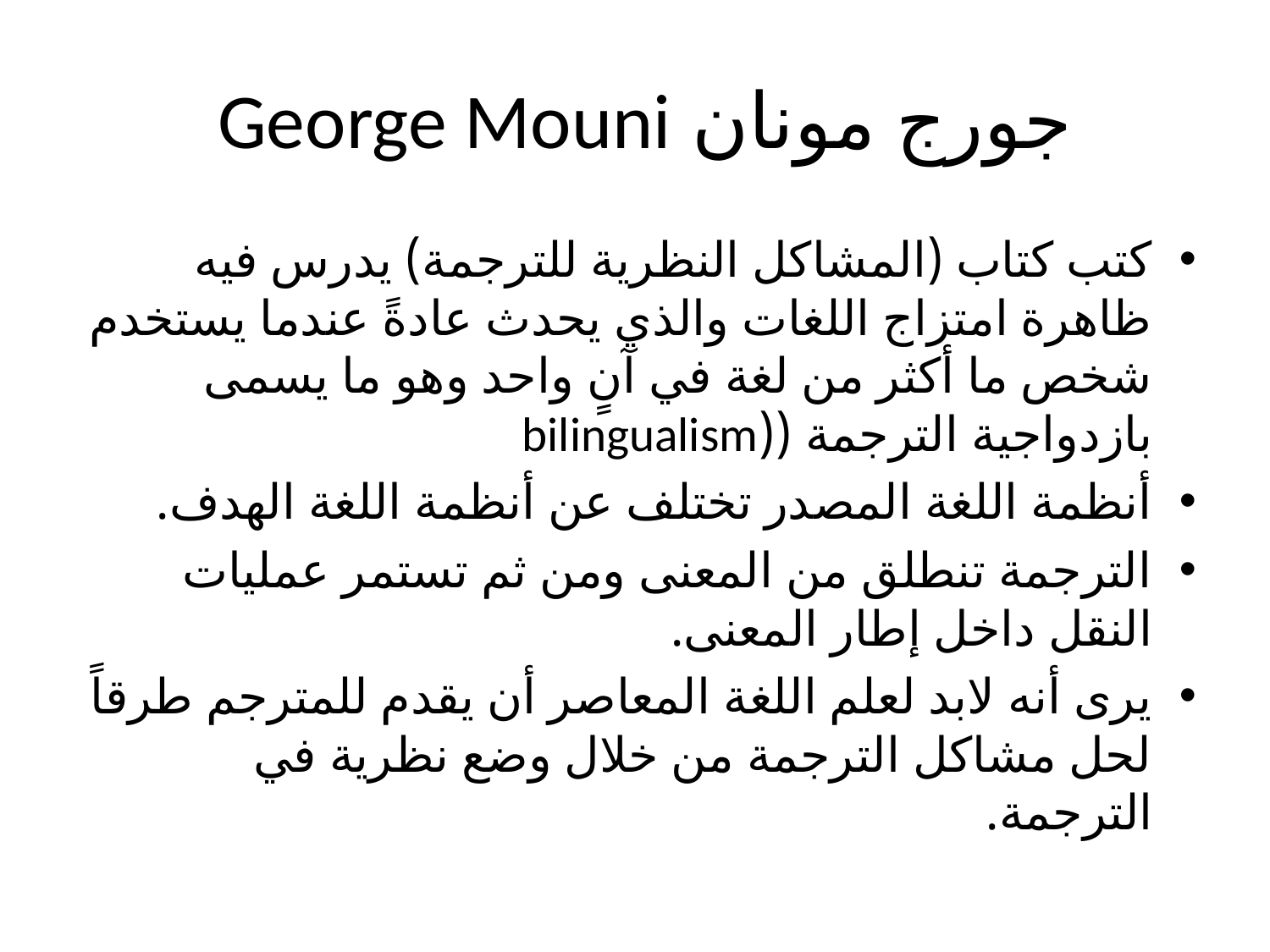

# جورج مونان George Mouni
كتب كتاب (المشاكل النظرية للترجمة) يدرس فيه ظاهرة امتزاج اللغات والذي يحدث عادةً عندما يستخدم شخص ما أكثر من لغة في آنٍ واحد وهو ما يسمى بازدواجية الترجمة ((bilingualism
أنظمة اللغة المصدر تختلف عن أنظمة اللغة الهدف.
الترجمة تنطلق من المعنى ومن ثم تستمر عمليات النقل داخل إطار المعنى.
يرى أنه لابد لعلم اللغة المعاصر أن يقدم للمترجم طرقاً لحل مشاكل الترجمة من خلال وضع نظرية في الترجمة.